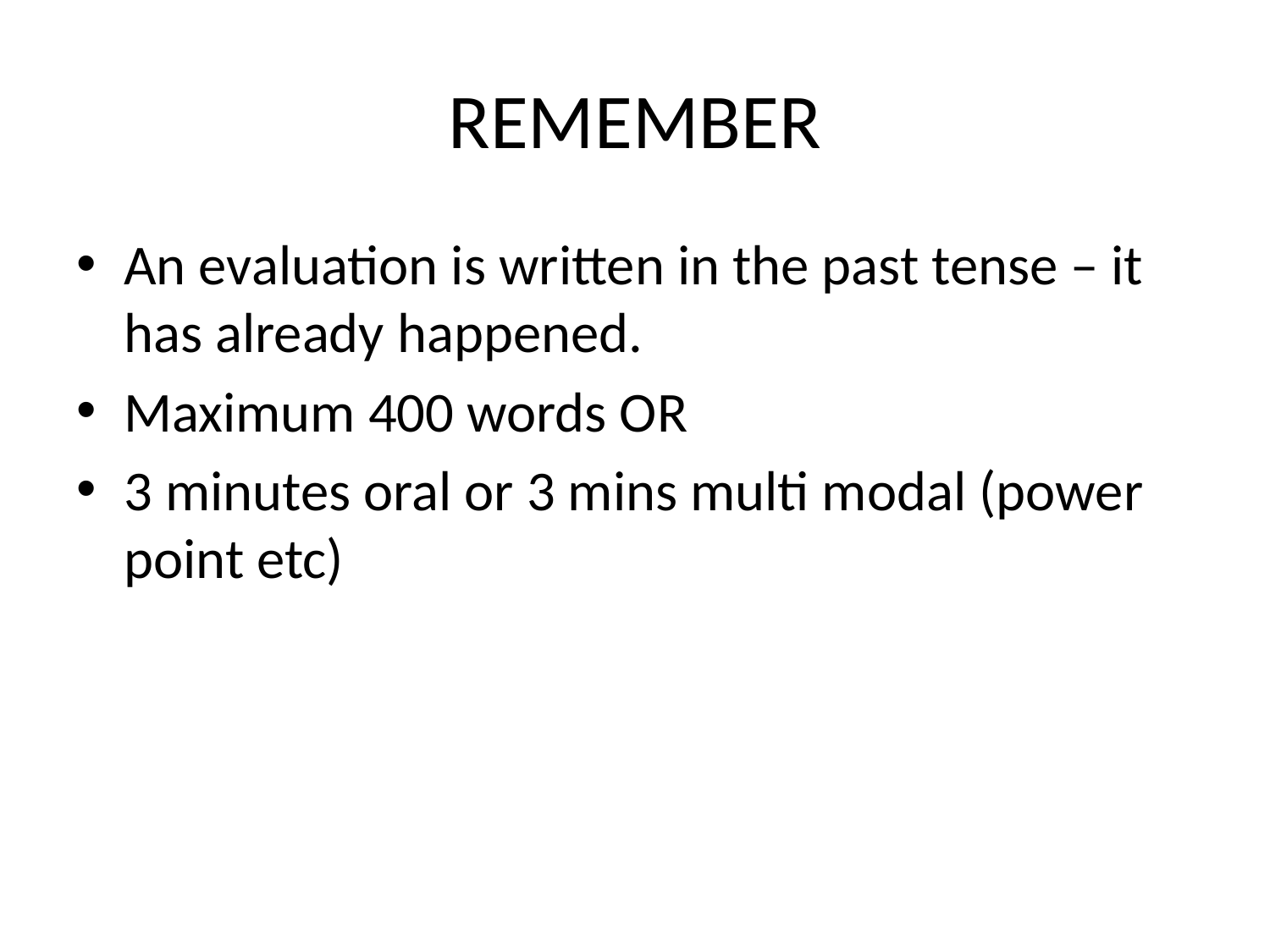

# REMEMBER
An evaluation is written in the past tense – it has already happened.
Maximum 400 words OR
3 minutes oral or 3 mins multi modal (power point etc)